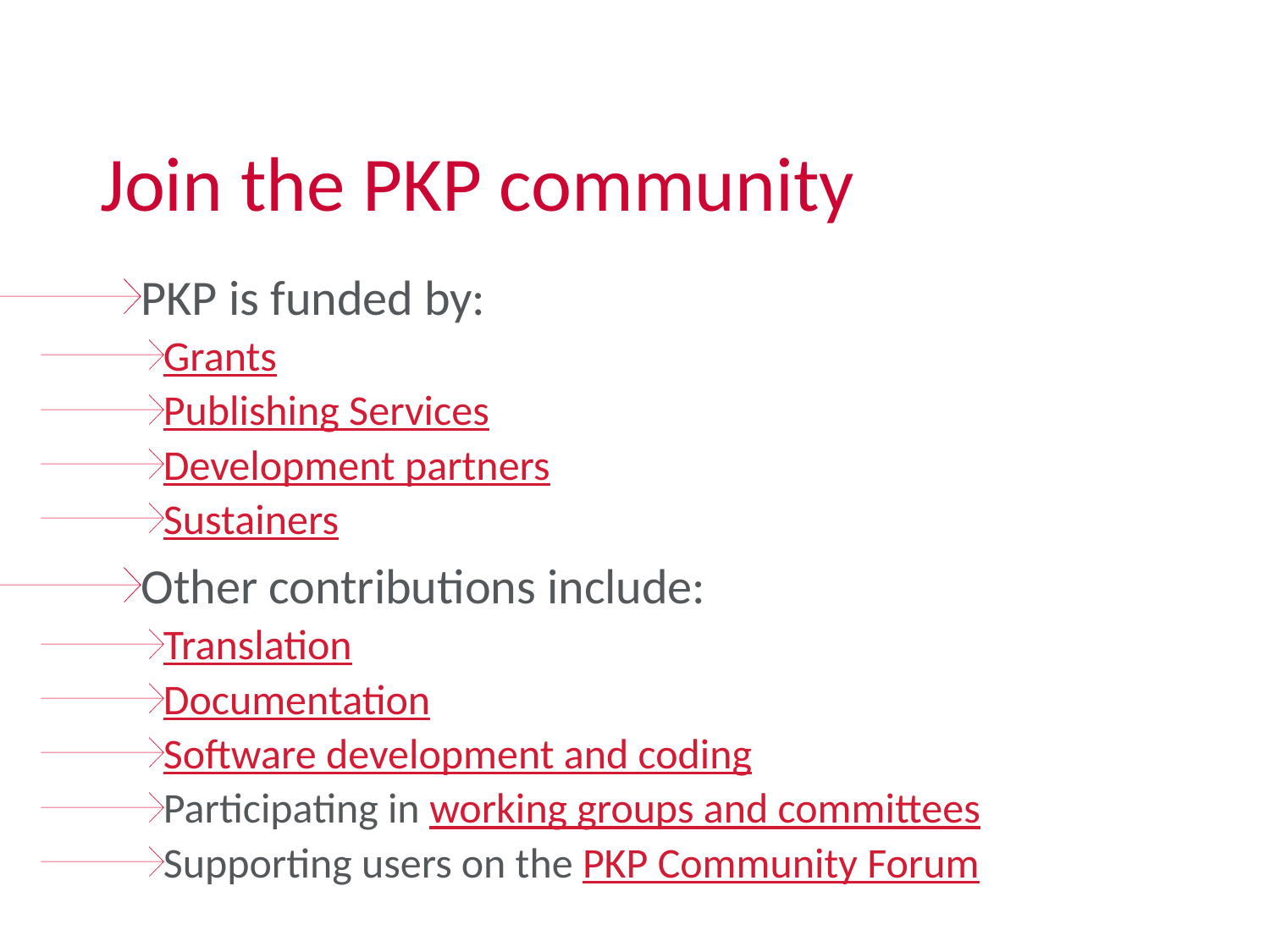

# Join the PKP community
PKP is funded by:
Grants
Publishing Services
Development partners
Sustainers
Other contributions include:
Translation
Documentation
Software development and coding
Participating in working groups and committees
Supporting users on the PKP Community Forum